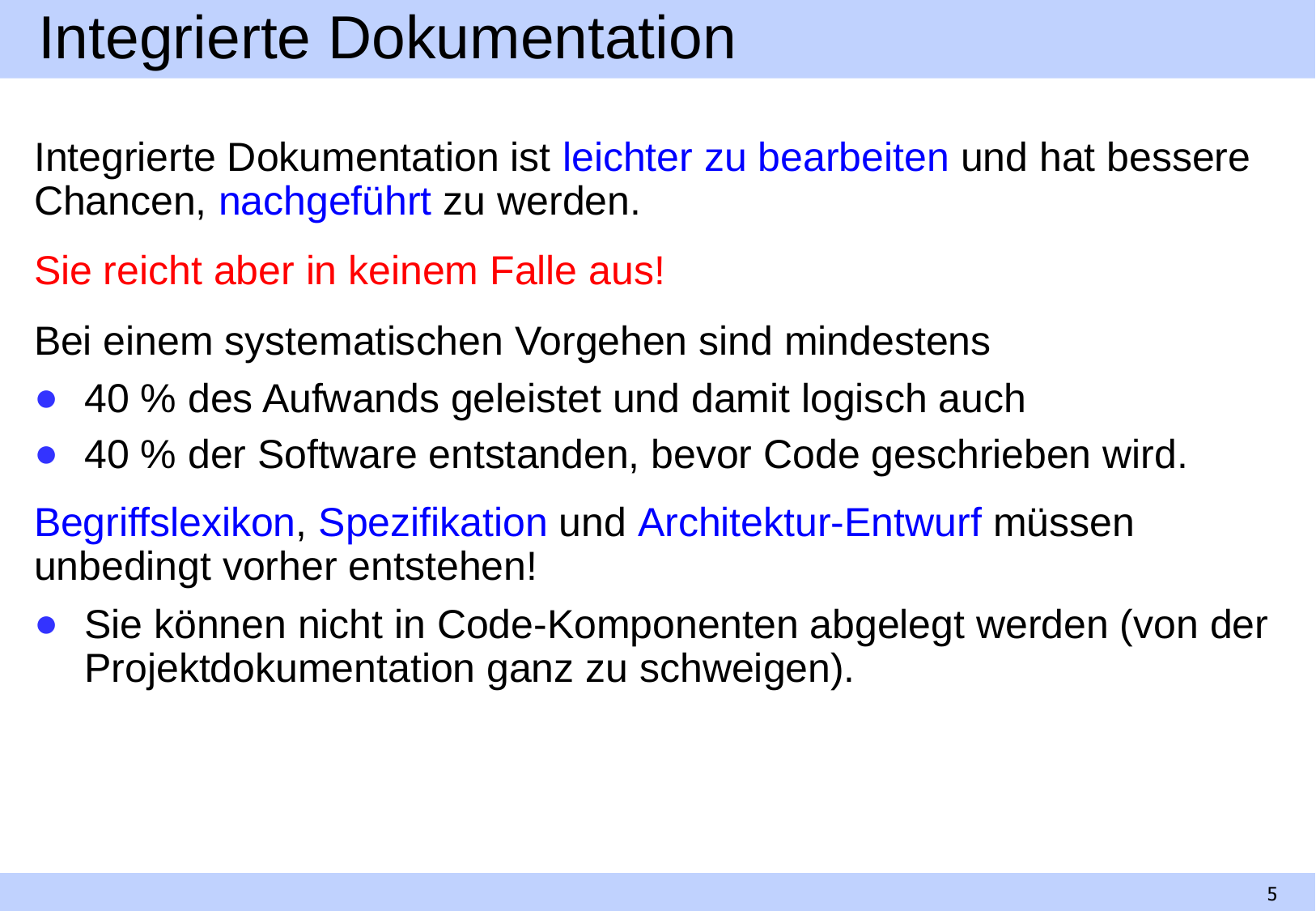

# Integrierte Dokumentation
Integrierte Dokumentation ist leichter zu bearbeiten und hat bessere Chancen, nachgeführt zu werden.
Sie reicht aber in keinem Falle aus!
Bei einem systematischen Vorgehen sind mindestens
40 % des Aufwands geleistet und damit logisch auch
40 % der Software entstanden, bevor Code geschrieben wird.
Begriffslexikon, Spezifikation und Architektur-Entwurf müssen unbedingt vorher entstehen!
Sie können nicht in Code-Komponenten abgelegt werden (von der Projektdokumentation ganz zu schweigen).

5